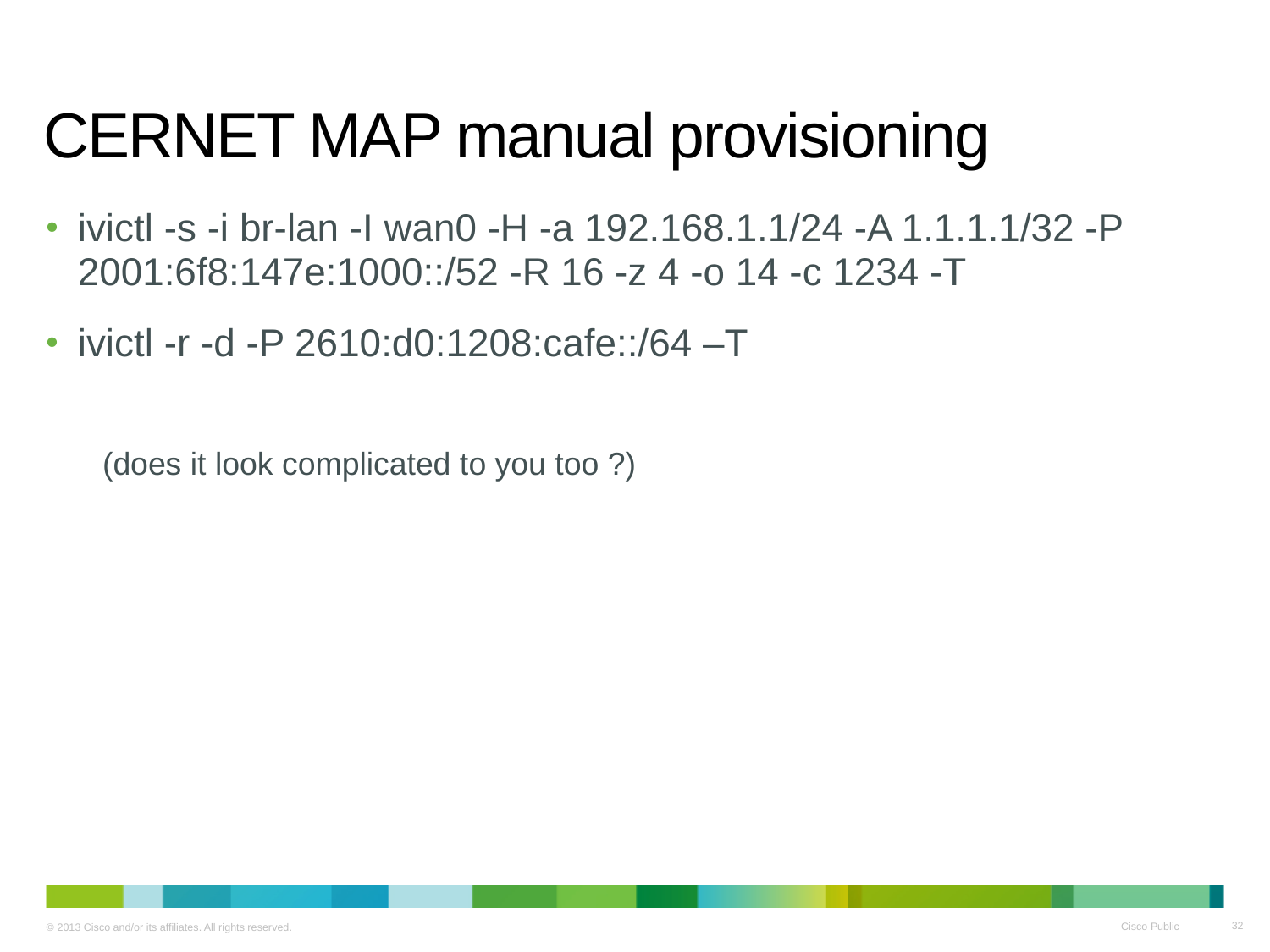

# CERNET MAP manual provisioning
ivictl -s -i br-lan -I wan0 -H -a 192.168.1.1/24 -A 1.1.1.1/32 -P 2001:6f8:147e:1000::/52 -R 16 -z 4 -o 14 -c 1234 -T
ivictl -r -d -P 2610:d0:1208:cafe::/64 –T

(does it look complicated to you too ?)